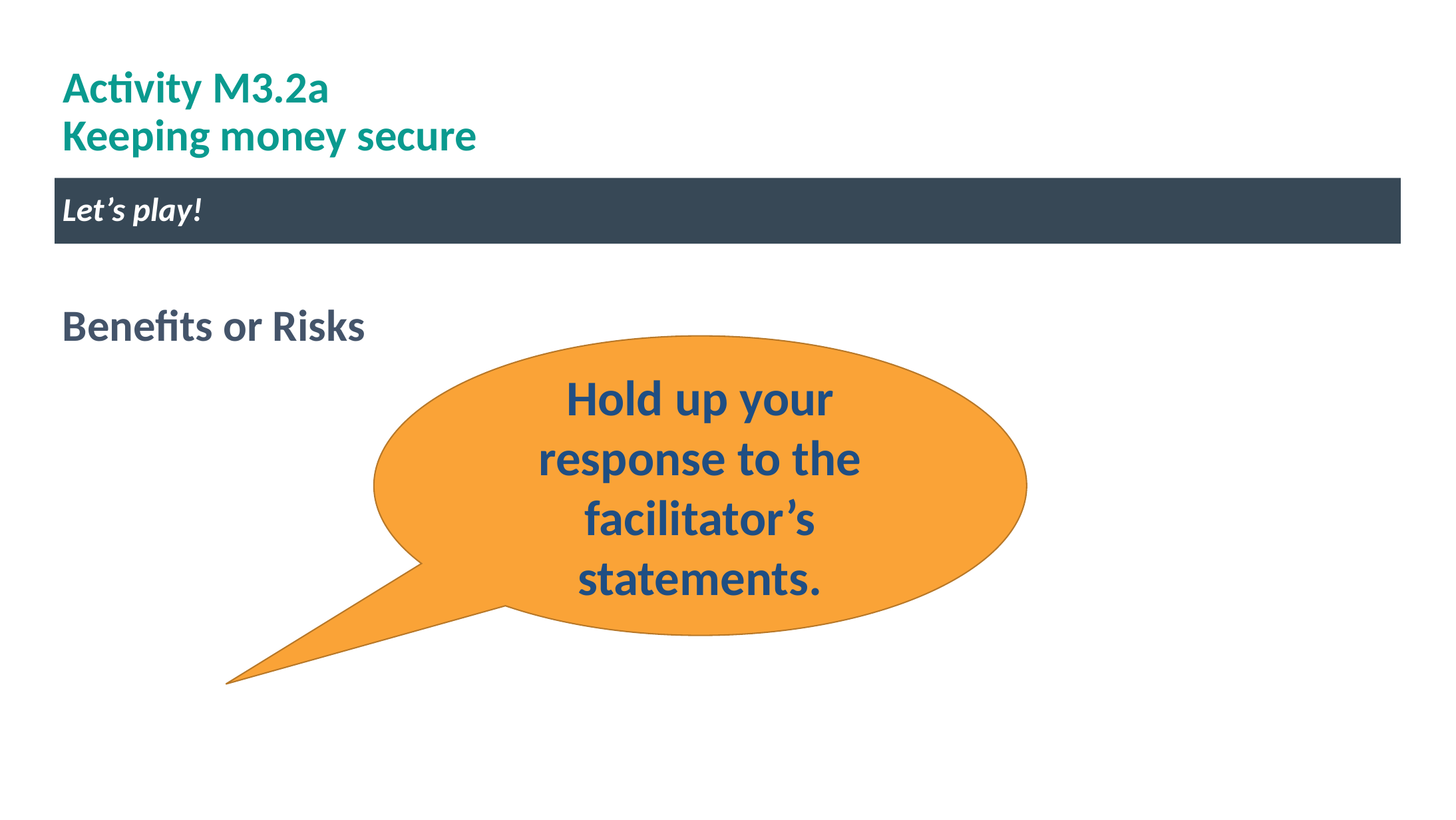

# Activity M3.2a Keeping money secure
Let’s play!
Benefits or Risks

Hold up your response to the facilitator’s statements.